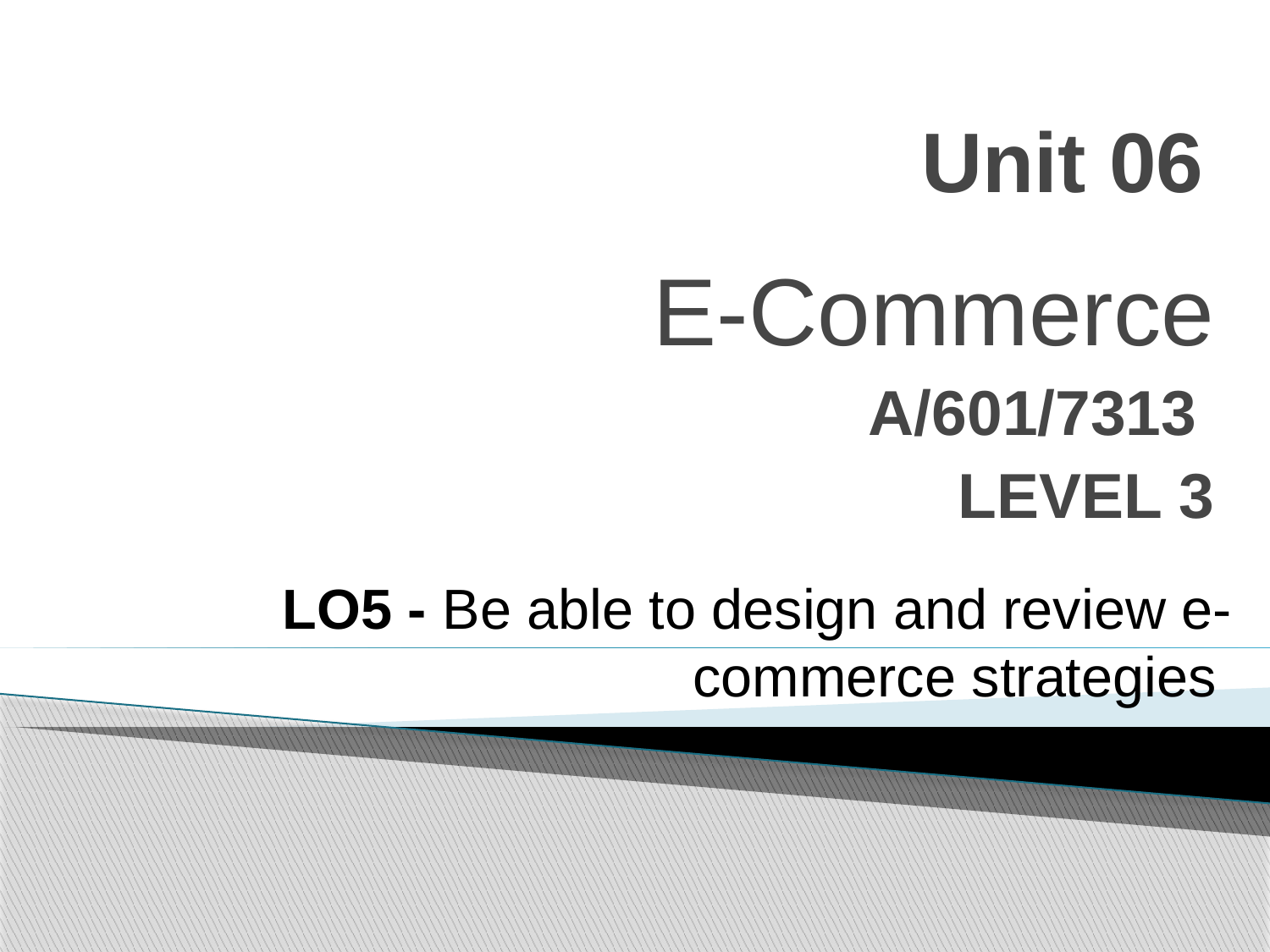

# Unit 06
 E-Commerce
A/601/7313
LEVEL 3
LO5 - Be able to design and review e-commerce strategies